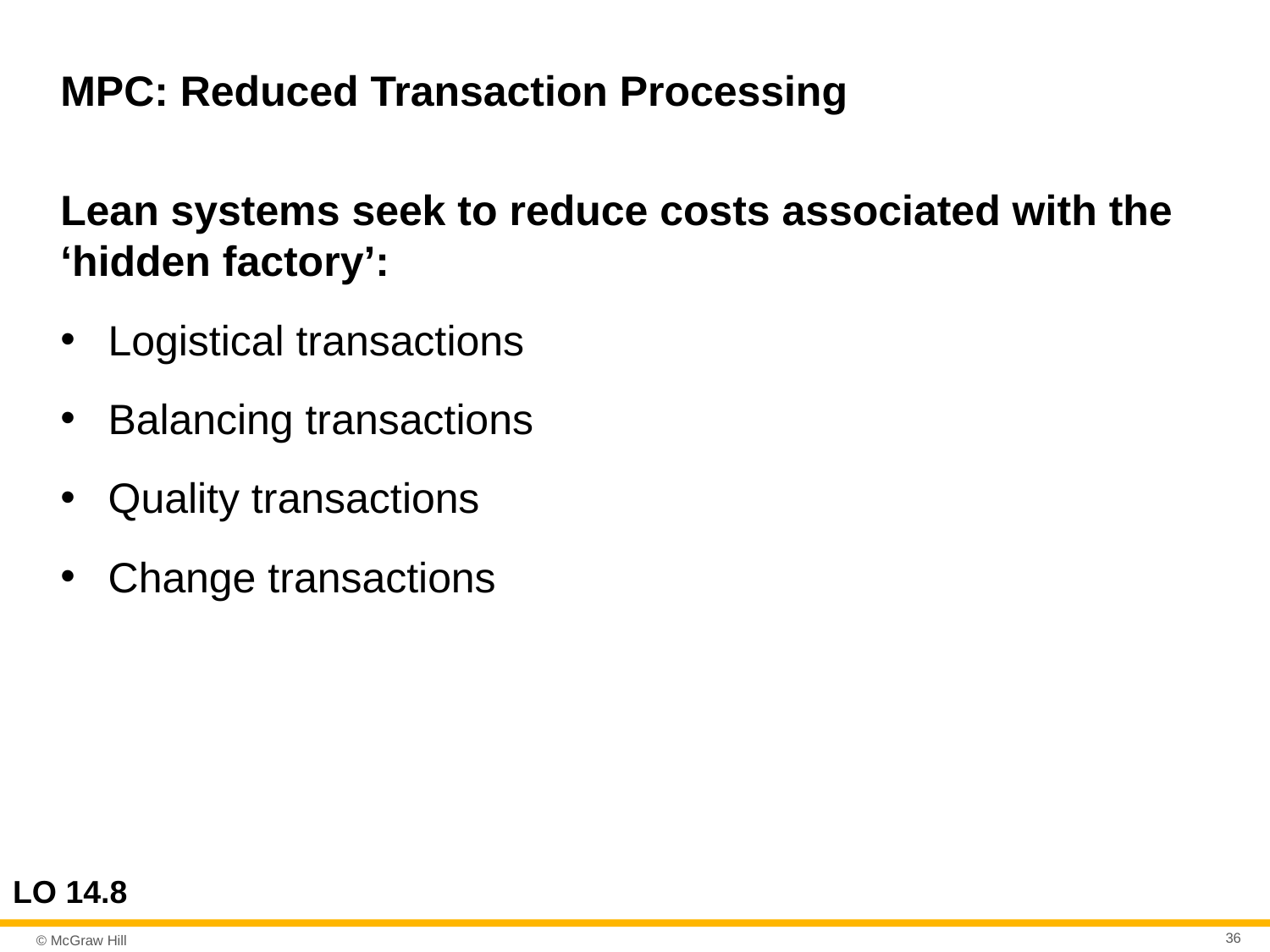

# MPC: Reduced Transaction Processing
Lean systems seek to reduce costs associated with the ‘hidden factory’:
Logistical transactions
Balancing transactions
Quality transactions
Change transactions
LO 14.8